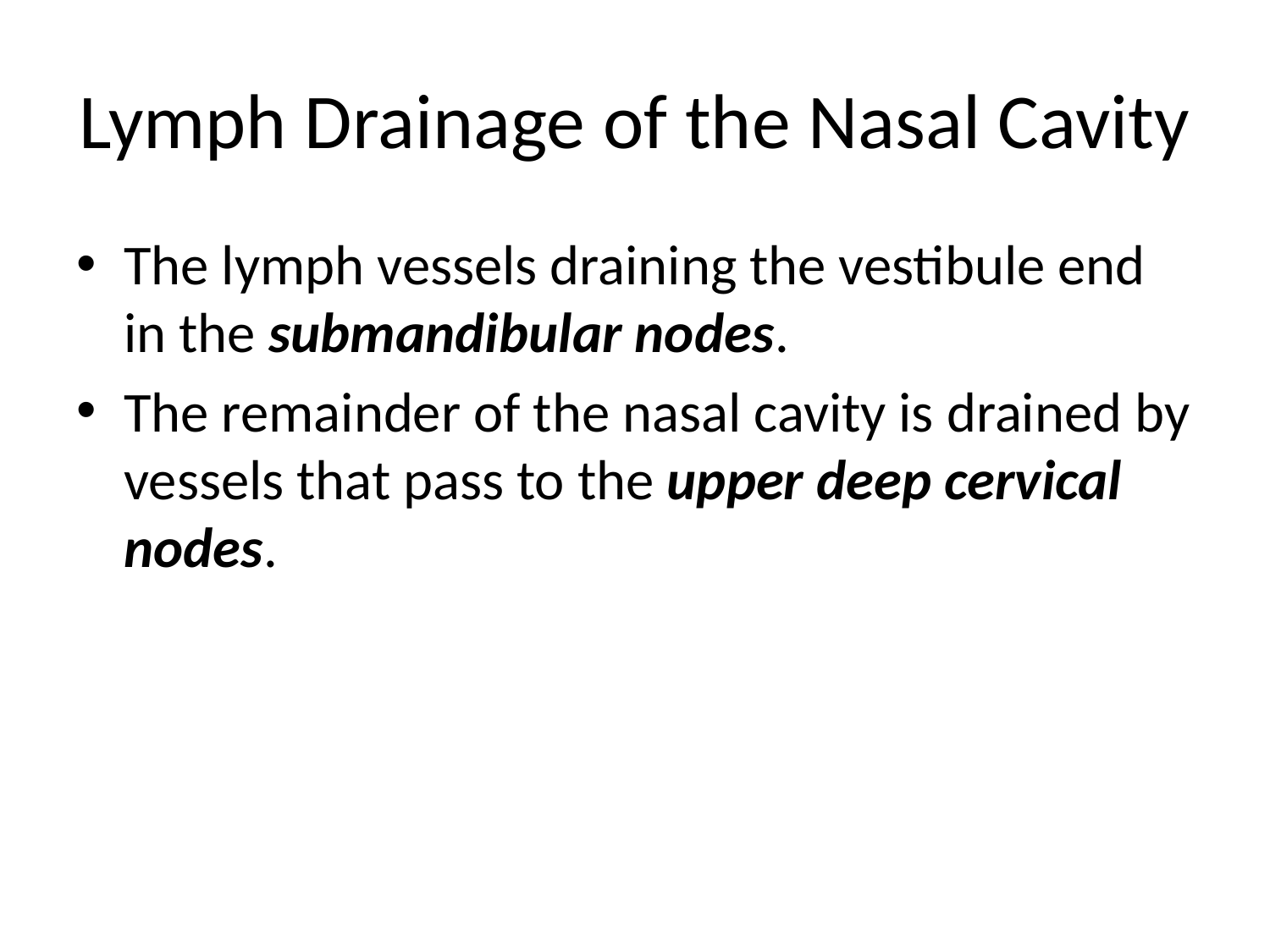

# Lymph Drainage of the Nasal Cavity
The lymph vessels draining the vestibule end in the submandibular nodes.
The remainder of the nasal cavity is drained by vessels that pass to the upper deep cervical nodes.